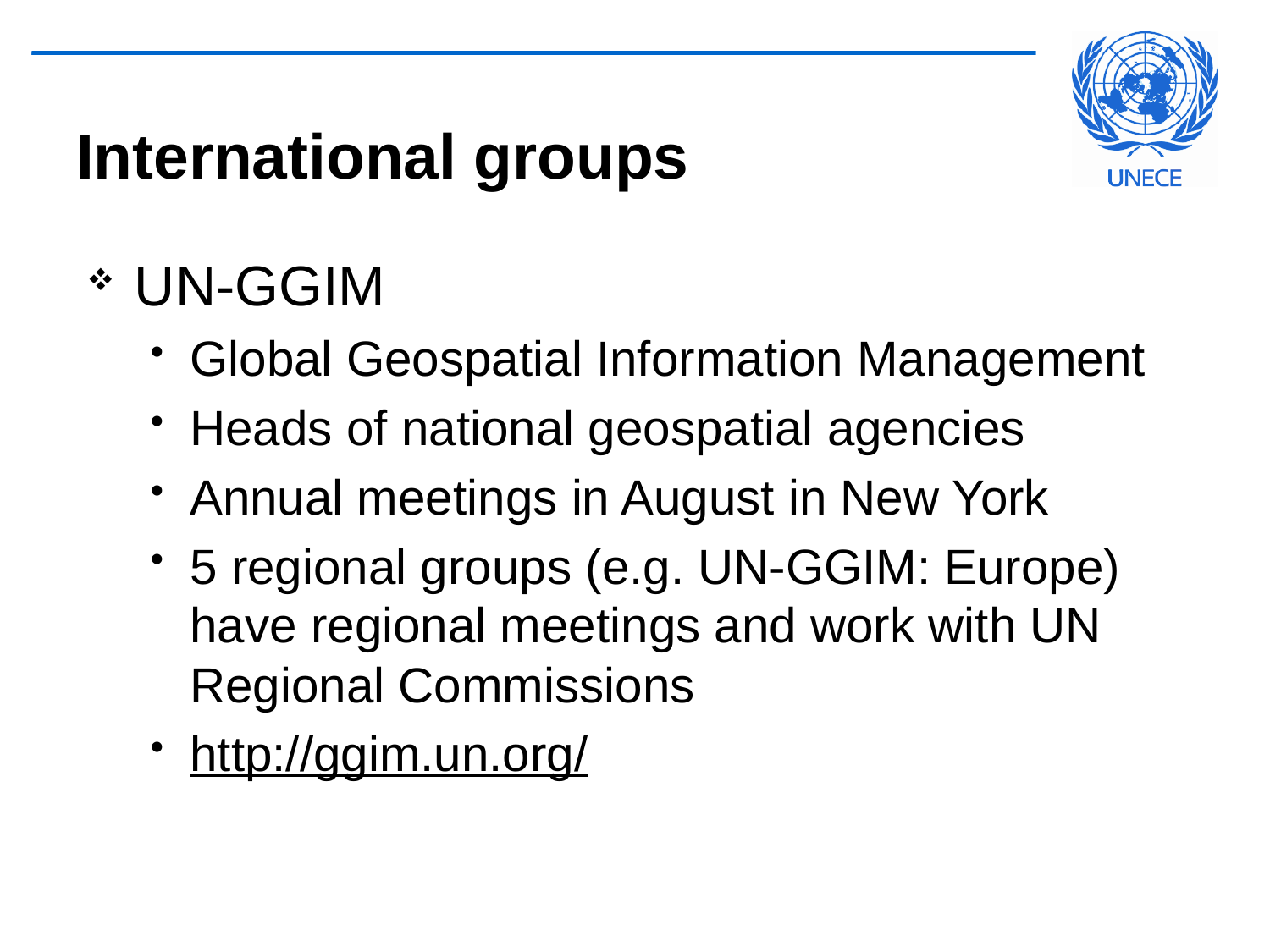

# International groups
UN-GGIM
Global Geospatial Information Management
Heads of national geospatial agencies
Annual meetings in August in New York
5 regional groups (e.g. UN-GGIM: Europe) have regional meetings and work with UN Regional Commissions
http://ggim.un.org/